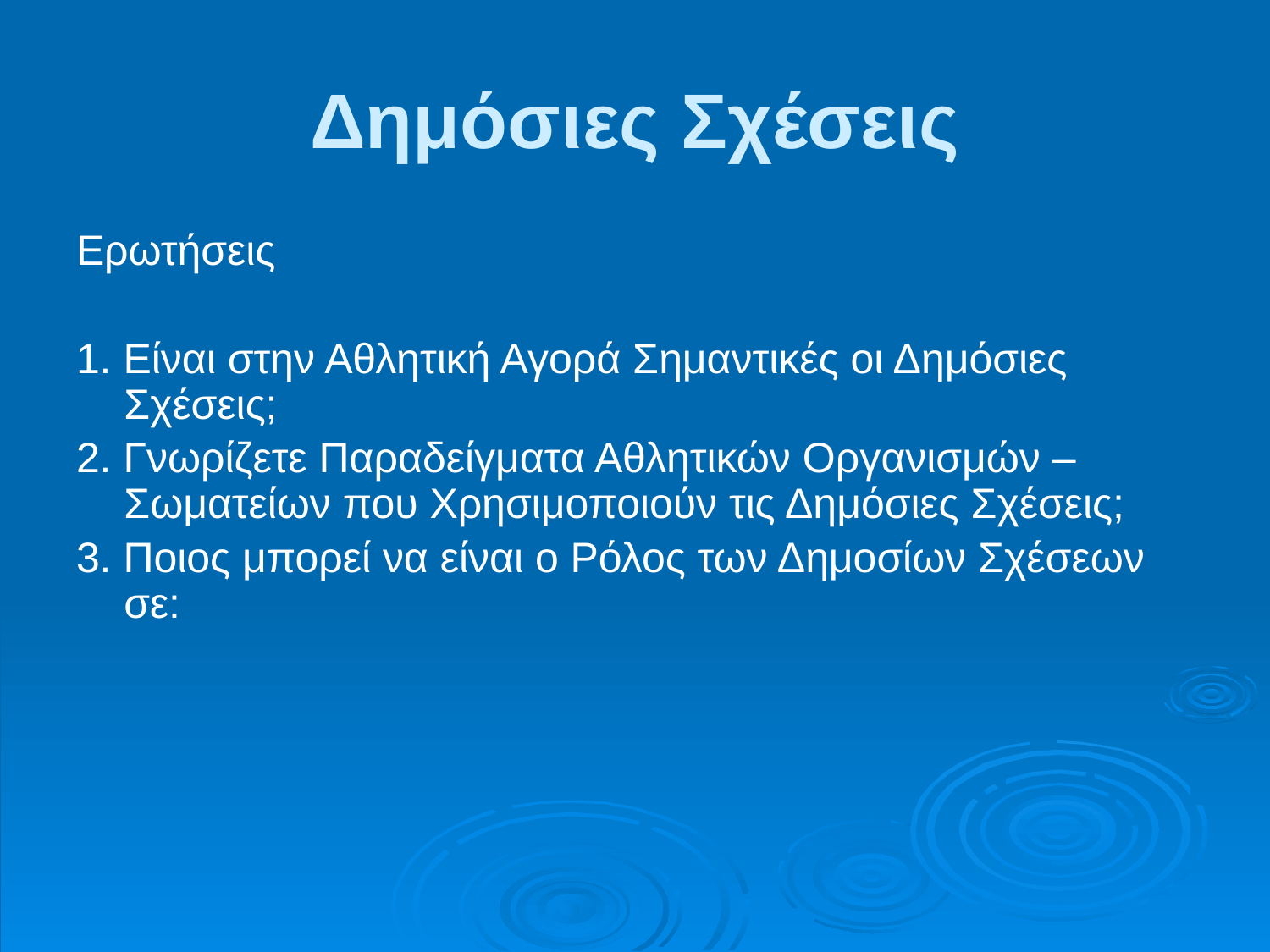

# Δημόσιες Σχέσεις
Ερωτήσεις

1. Είναι στην Αθλητική Αγορά Σημαντικές οι Δημόσιες Σχέσεις;
2. Γνωρίζετε Παραδείγματα Αθλητικών Οργανισμών – Σωματείων που Χρησιμοποιούν τις Δημόσιες Σχέσεις;
3. Ποιος μπορεί να είναι ο Ρόλος των Δημοσίων Σχέσεων σε: